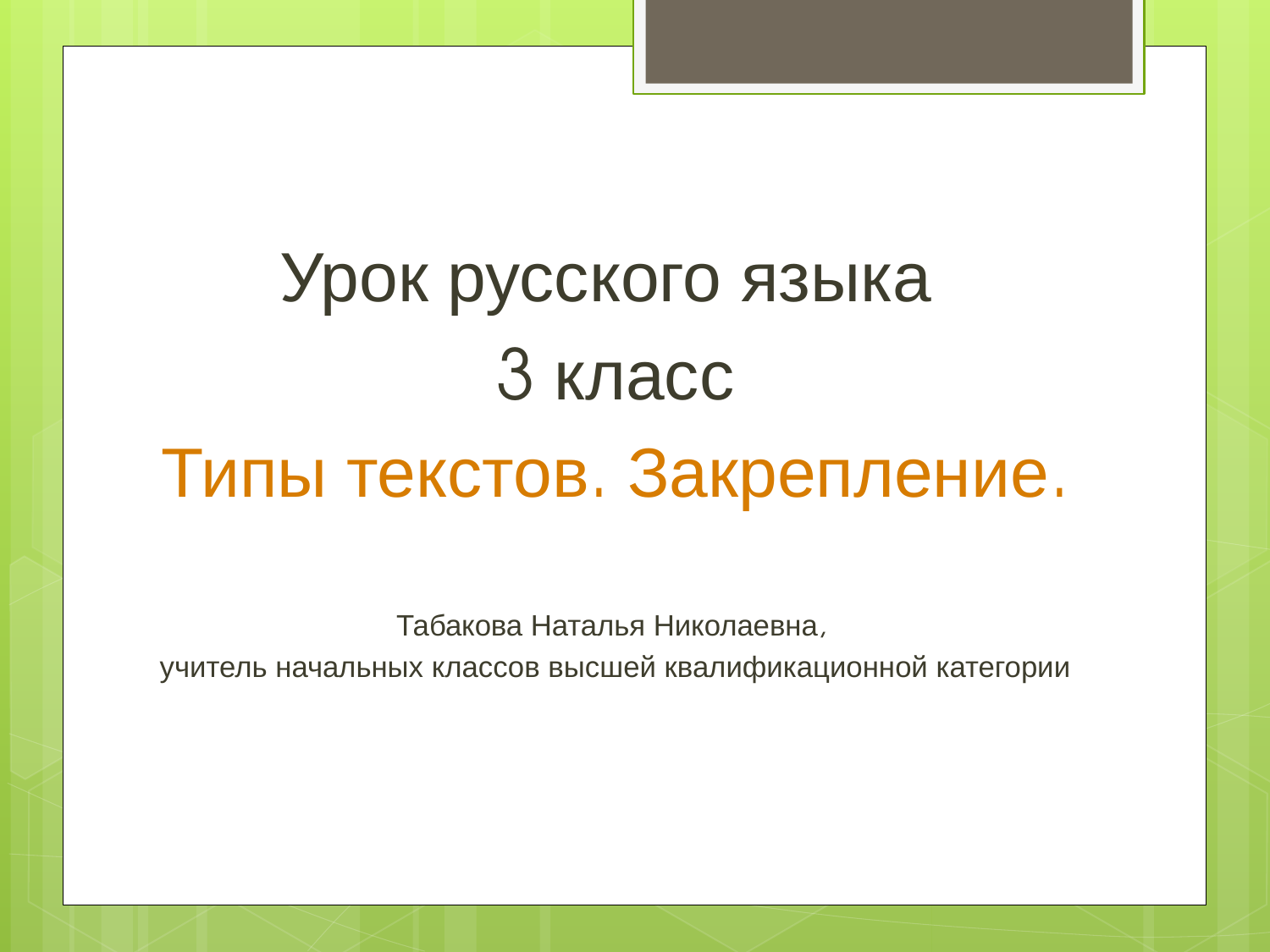

Урок русского языка
3 класс
Типы текстов. Закрепление.

Табакова Наталья Николаевна,
учитель начальных классов высшей квалификационной категории